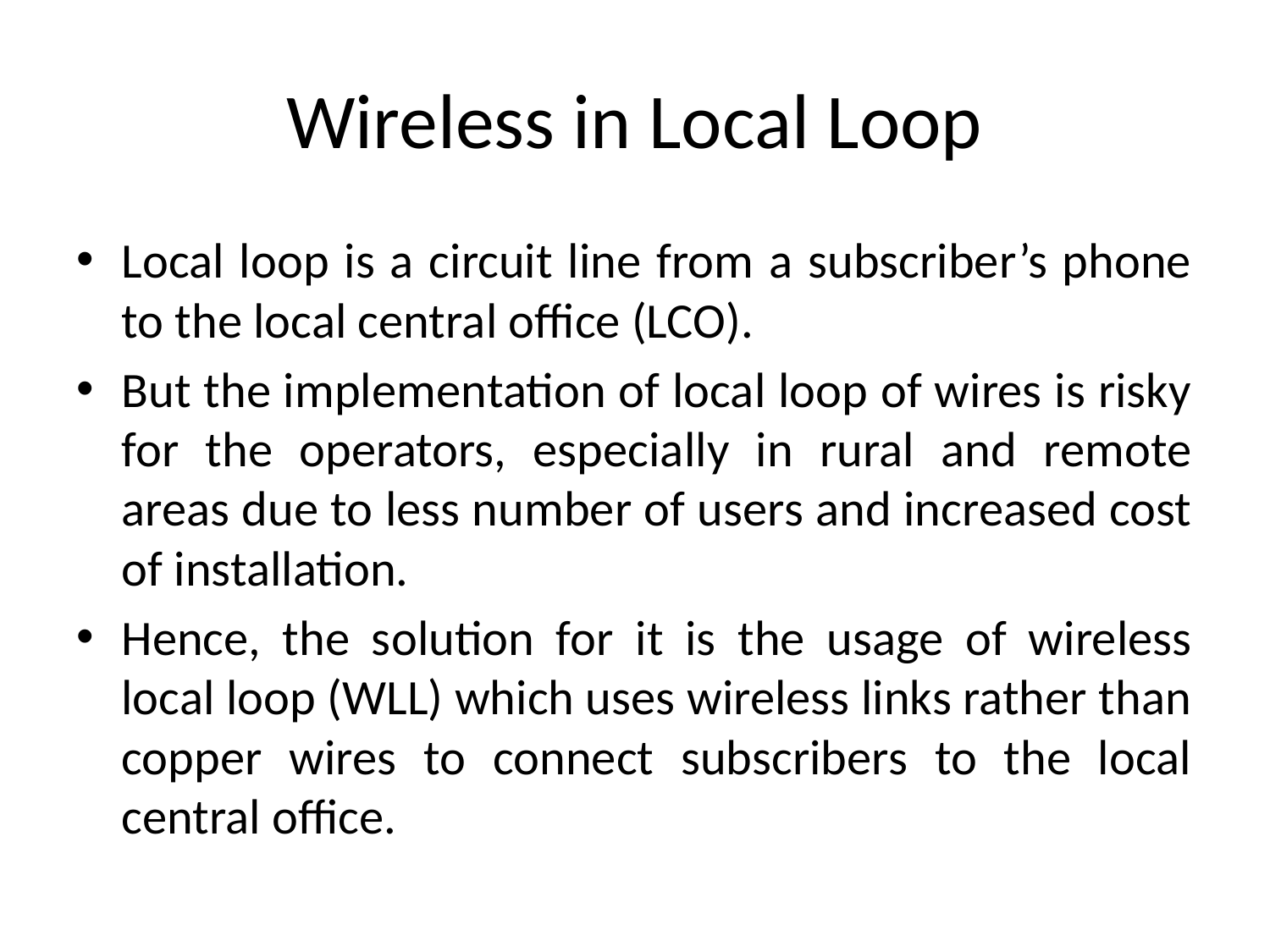

# Wireless in Local Loop
Local loop is a circuit line from a subscriber’s phone to the local central office (LCO).
But the implementation of local loop of wires is risky for the operators, especially in rural and remote areas due to less number of users and increased cost of installation.
Hence, the solution for it is the usage of wireless local loop (WLL) which uses wireless links rather than copper wires to connect subscribers to the local central office.